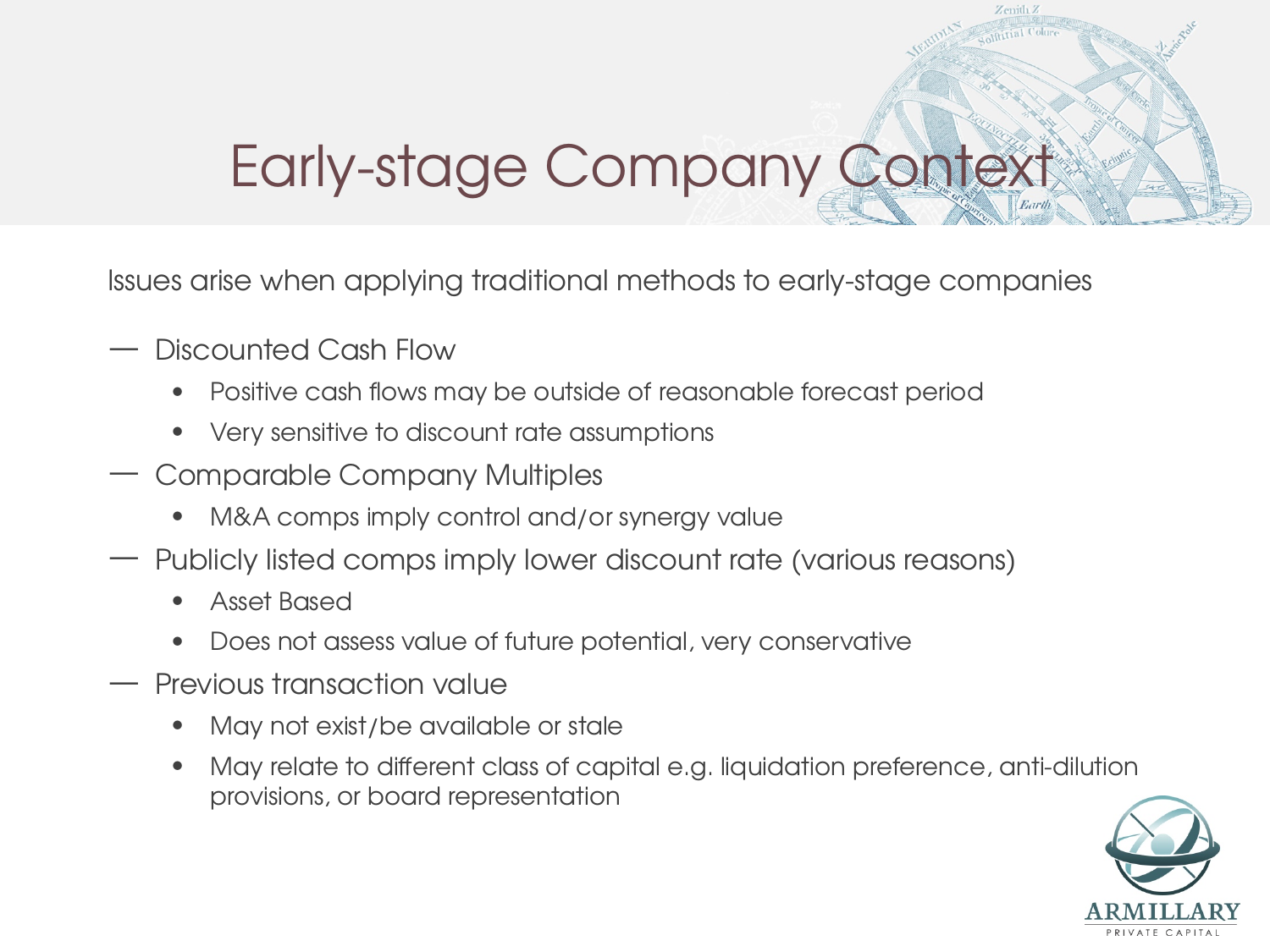

# Early-stage Company Context
Issues arise when applying traditional methods to early-stage companies

Discounted Cash Flow
Positive cash flows may be outside of reasonable forecast period
Very sensitive to discount rate assumptions
Comparable Company Multiples
M&A comps imply control and/or synergy value
Publicly listed comps imply lower discount rate (various reasons)
Asset Based
Does not assess value of future potential, very conservative
Previous transaction value
May not exist/be available or stale
May relate to different class of capital e.g. liquidation preference, anti-dilution provisions, or board representation